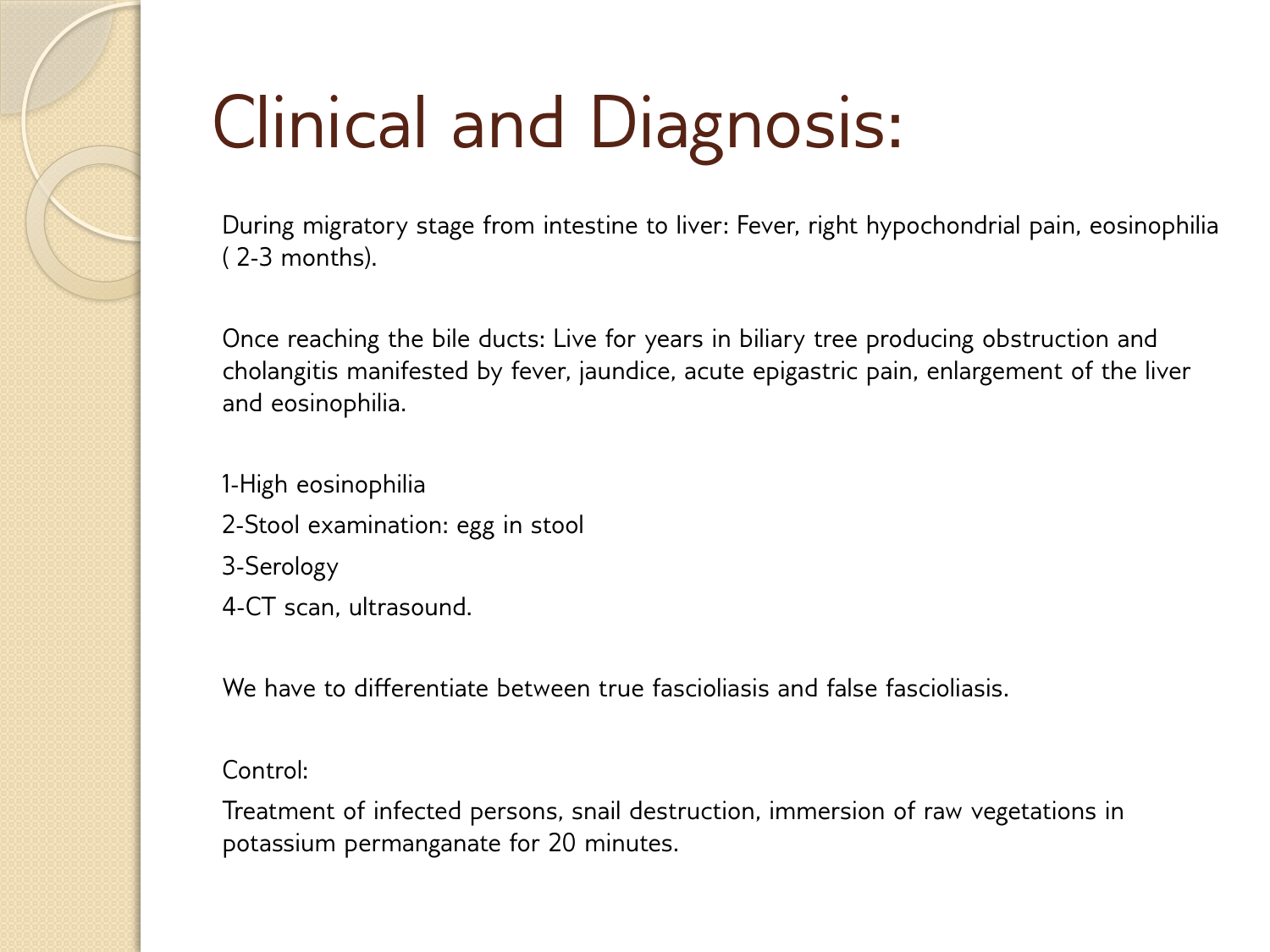

# Clinical and Diagnosis:
During migratory stage from intestine to liver: Fever, right hypochondrial pain, eosinophilia ( 2-3 months).

Once reaching the bile ducts: Live for years in biliary tree producing obstruction and cholangitis manifested by fever, jaundice, acute epigastric pain, enlargement of the liver and eosinophilia.

1-High eosinophilia
2-Stool examination: egg in stool
3-Serology
4-CT scan, ultrasound.

We have to differentiate between true fascioliasis and false fascioliasis.

Control:
Treatment of infected persons, snail destruction, immersion of raw vegetations in potassium permanganate for 20 minutes.